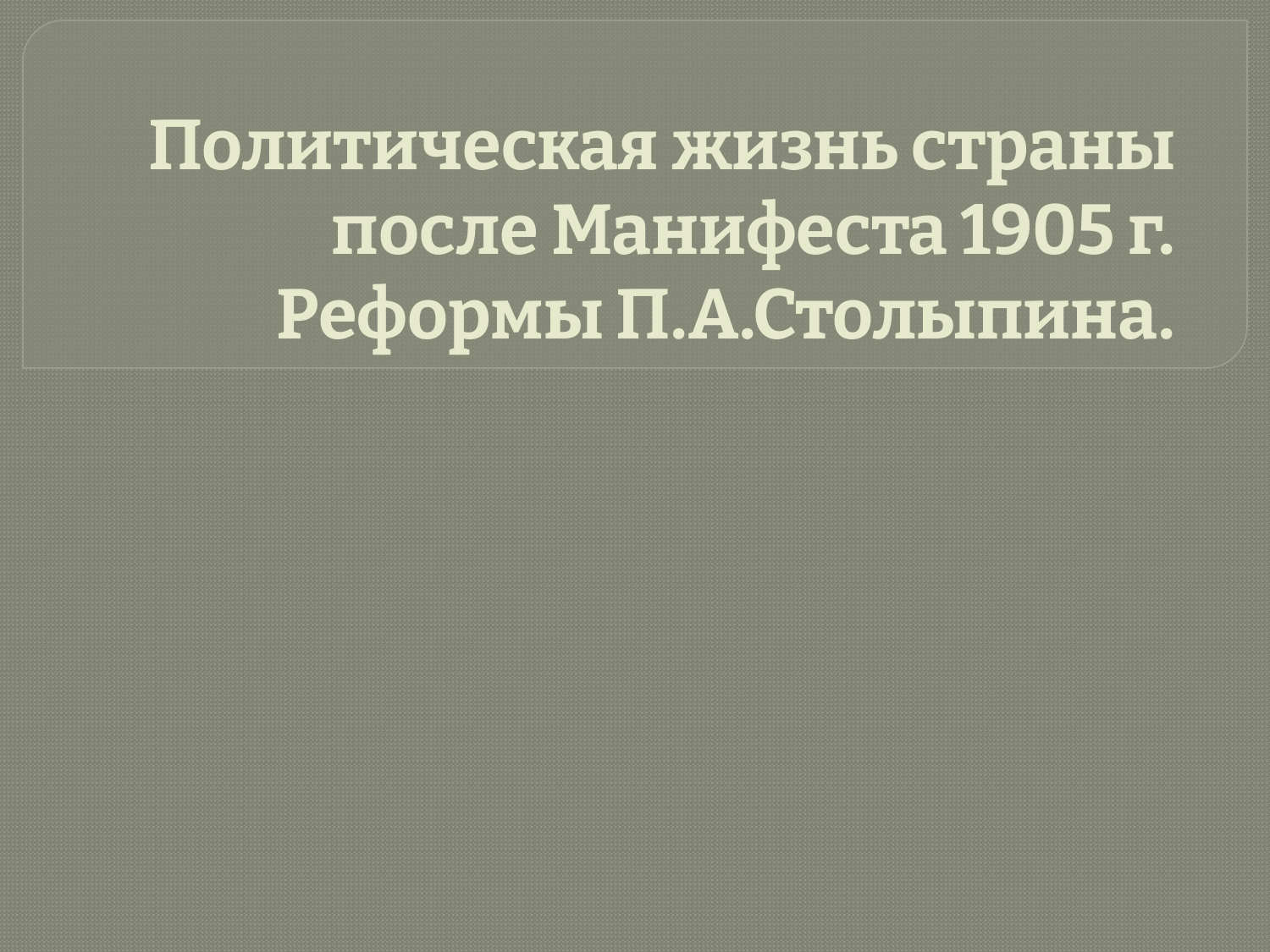

# Политическая жизнь страны после Манифеста 1905 г. Реформы П.А.Столыпина.